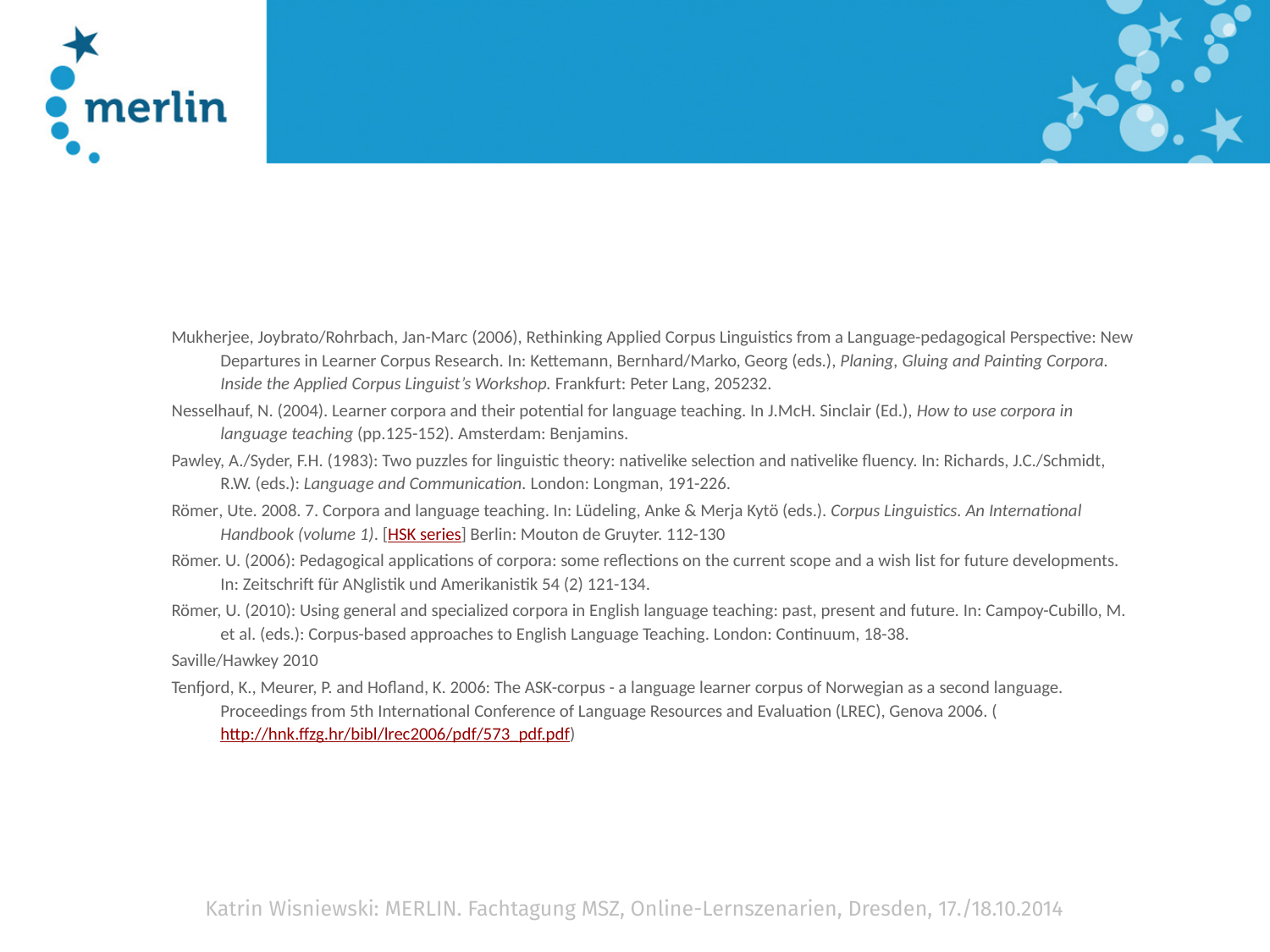

#
Mukherjee, Joybrato/Rohrbach, Jan-Marc (2006), Rethinking Applied Corpus Linguistics from a Language-pedagogical Perspective: New Departures in Learner Corpus Research. In: Kettemann, Bernhard/Marko, Georg (eds.), Planing, Gluing and Painting Corpora. Inside the Applied Corpus Linguist’s Workshop. Frankfurt: Peter Lang, 205232.
Nesselhauf, N. (2004). Learner corpora and their potential for language teaching. In J.McH. Sinclair (Ed.), How to use corpora in language teaching (pp.125-152). Amsterdam: Benjamins.
Pawley, A./Syder, F.H. (1983): Two puzzles for linguistic theory: nativelike selection and nativelike fluency. In: Richards, J.C./Schmidt, R.W. (eds.): Language and Communication. London: Longman, 191-226.
Römer, Ute. 2008. 7. Corpora and language teaching. In: Lüdeling, Anke & Merja Kytö (eds.). Corpus Linguistics. An International Handbook (volume 1). [HSK series] Berlin: Mouton de Gruyter. 112-130
Römer. U. (2006): Pedagogical applications of corpora: some reflections on the current scope and a wish list for future developments. In: Zeitschrift für ANglistik und Amerikanistik 54 (2) 121-134.
Römer, U. (2010): Using general and specialized corpora in English language teaching: past, present and future. In: Campoy-Cubillo, M. et al. (eds.): Corpus-based approaches to English Language Teaching. London: Continuum, 18-38.
Saville/Hawkey 2010
Tenfjord, K., Meurer, P. and Hofland, K. 2006: The ASK-corpus - a language learner corpus of Norwegian as a second language. Proceedings from 5th International Conference of Language Resources and Evaluation (LREC), Genova 2006. (http://hnk.ffzg.hr/bibl/lrec2006/pdf/573_pdf.pdf)